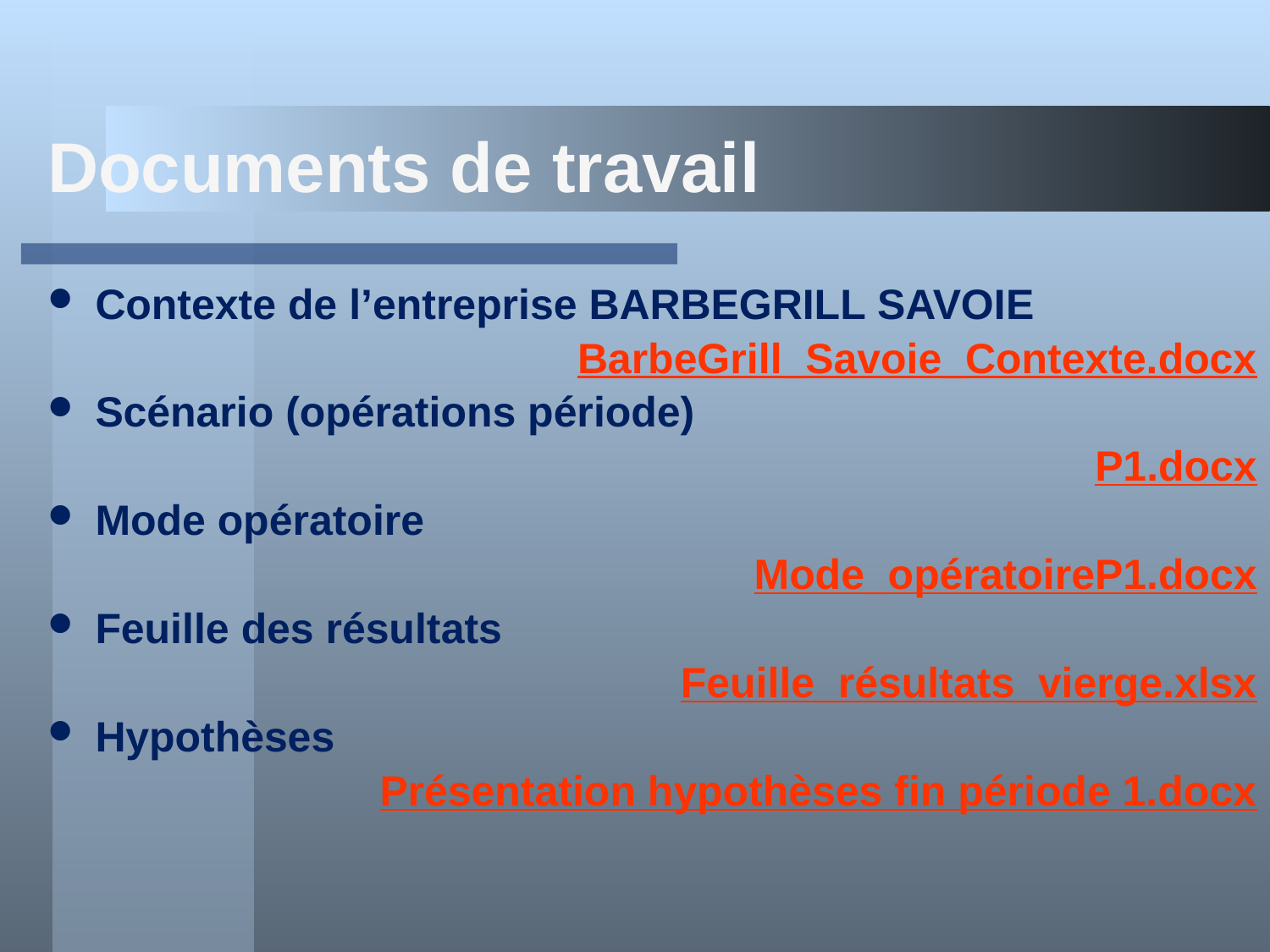

# Documents de travail
Contexte de l’entreprise BARBEGRILL SAVOIE
BarbeGrill_Savoie_Contexte.docx
Scénario (opérations période)
P1.docx
Mode opératoire
Mode_opératoireP1.docx
Feuille des résultats
Feuille_résultats_vierge.xlsx
Hypothèses
Présentation hypothèses fin période 1.docx